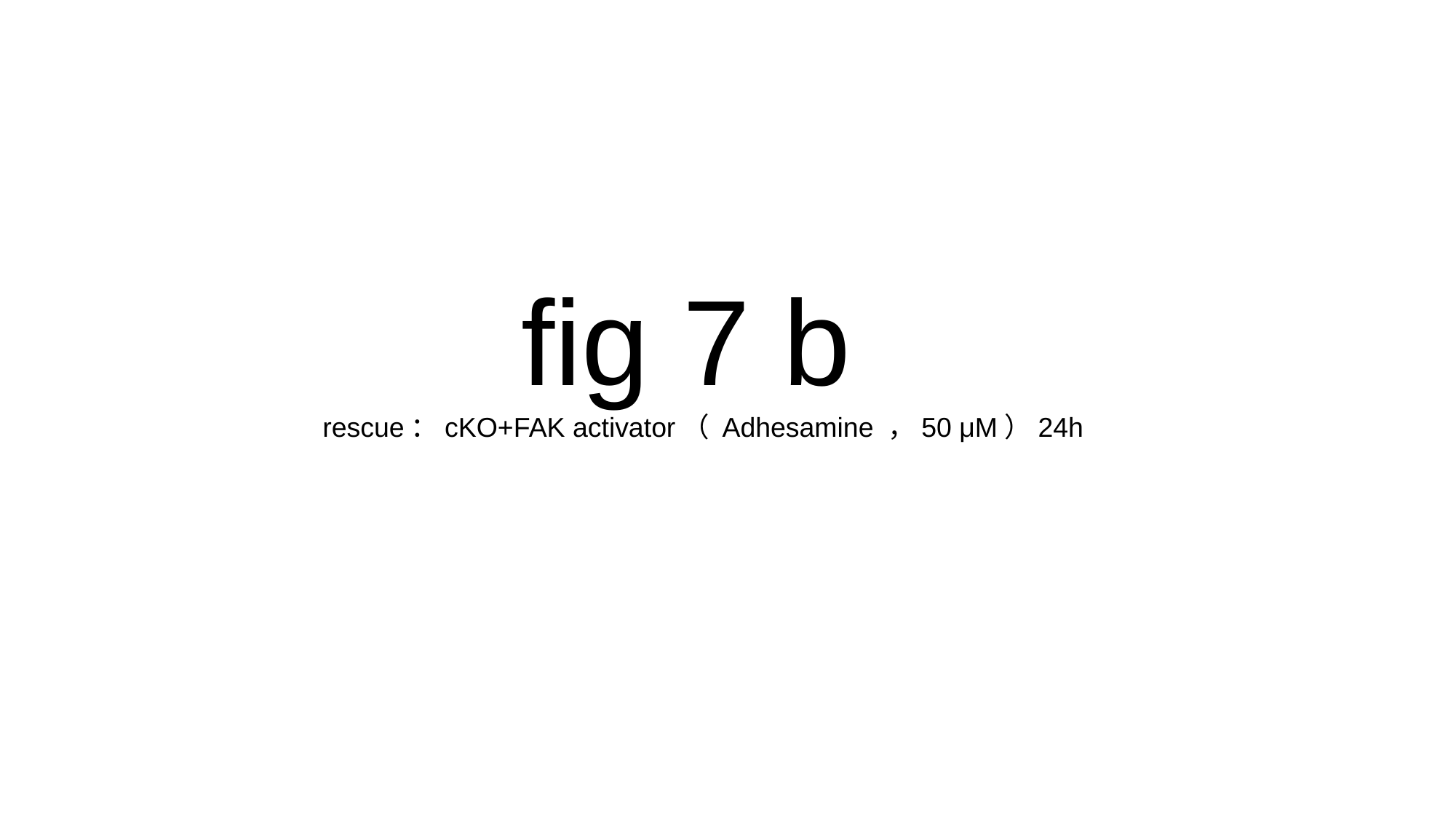

fig 7 b
rescue：cKO+FAK activator（ Adhesamine ，50 μM）24h